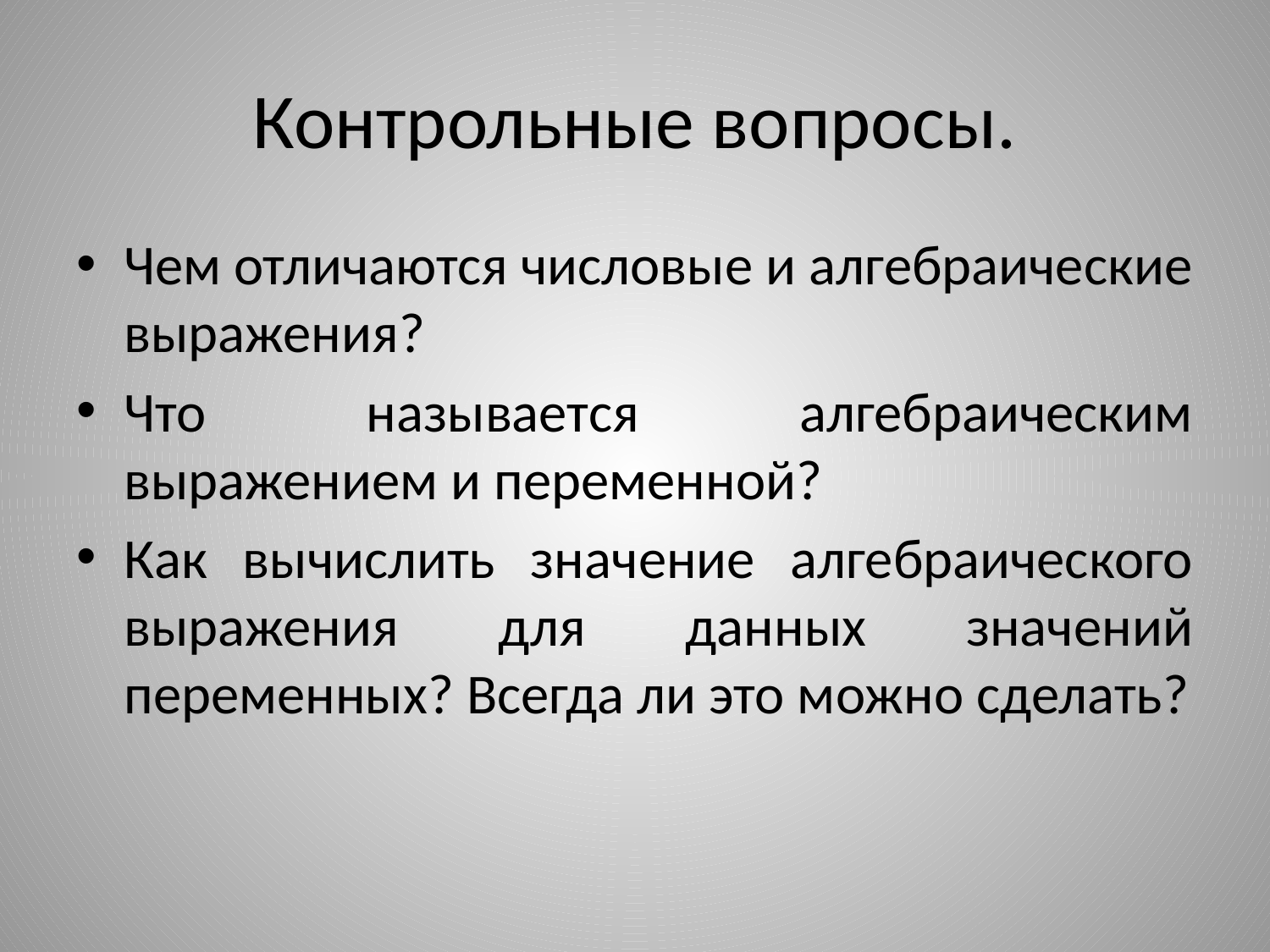

# Контрольные вопросы.
Чем отличаются числовые и алгебраические выражения?
Что называется алгебраическим выражением и переменной?
Как вычислить значение алгебраического выражения для данных значений переменных? Всегда ли это можно сделать?